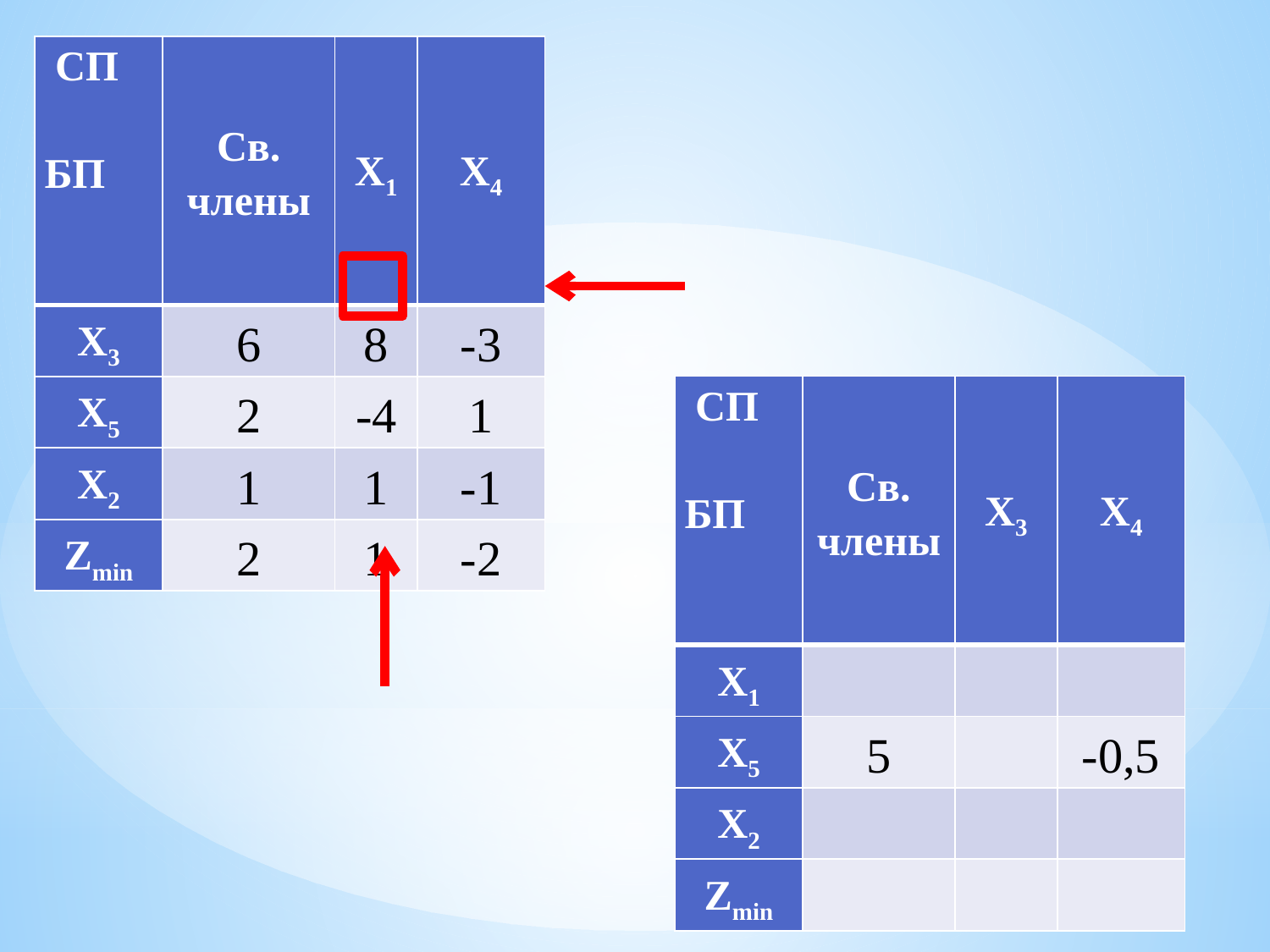

| СП   БП | Св. члены | Х1 | Х4 |
| --- | --- | --- | --- |
| Х3 | 6 | 8 | -3 |
| Х5 | 2 | -4 | 1 |
| Х2 | 1 | 1 | -1 |
| Zmin | 2 | 1 | -2 |

| СП   БП | Св. члены | Х3 | Х4 |
| --- | --- | --- | --- |
| Х1 |  |  |  |
| Х5 | 5 |  | -0,5 |
| Х2 |  |  |  |
| Zmin |  |  |  |